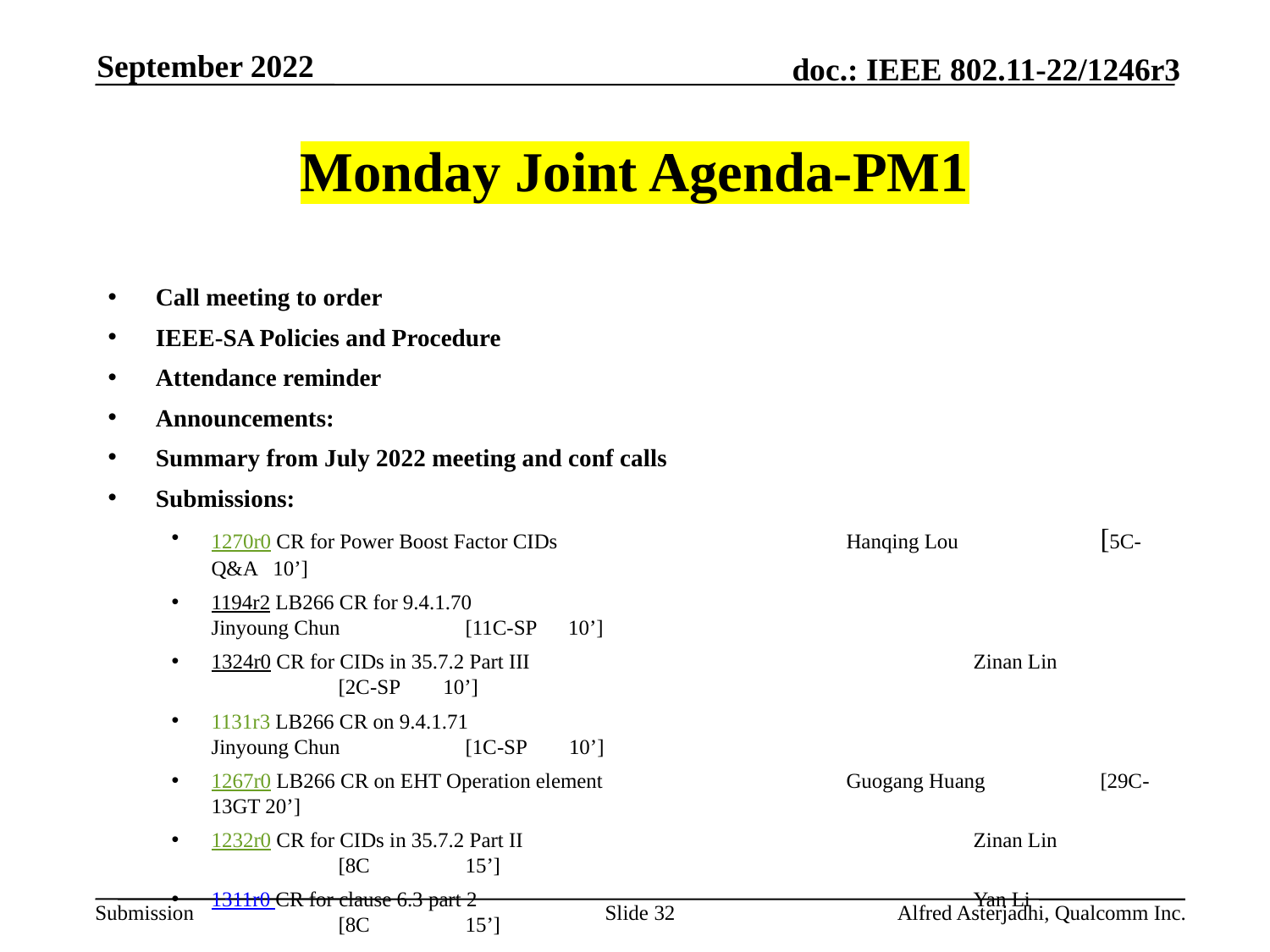

September 2022
# Monday Joint Agenda-PM1
Call meeting to order
IEEE-SA Policies and Procedure
Attendance reminder
Announcements:
Summary from July 2022 meeting and conf calls
Submissions:
1270r0 CR for Power Boost Factor CIDs 			Hanqing Lou		[5C-Q&A   10’]
1194r2 LB266 CR for 9.4.1.70 					Jinyoung Chun 	[11C-SP      10’]
1324r0 CR for CIDs in 35.7.2 Part III 				Zinan Lin 		[2C-SP        10’]
1131r3 LB266 CR on 9.4.1.71	 				Jinyoung Chun 	[1C-SP        10’]
1267r0 LB266 CR on EHT Operation element 		Guogang Huang 	[29C-13GT 20’]
1232r0 CR for CIDs in 35.7.2 Part II 				Zinan Lin 		[8C	15’]
1311r0 CR for clause 6.3 part 2 				Yan Li 		[8C	15’]
AoB:
Recess
Slide 32
Alfred Asterjadhi, Qualcomm Inc.